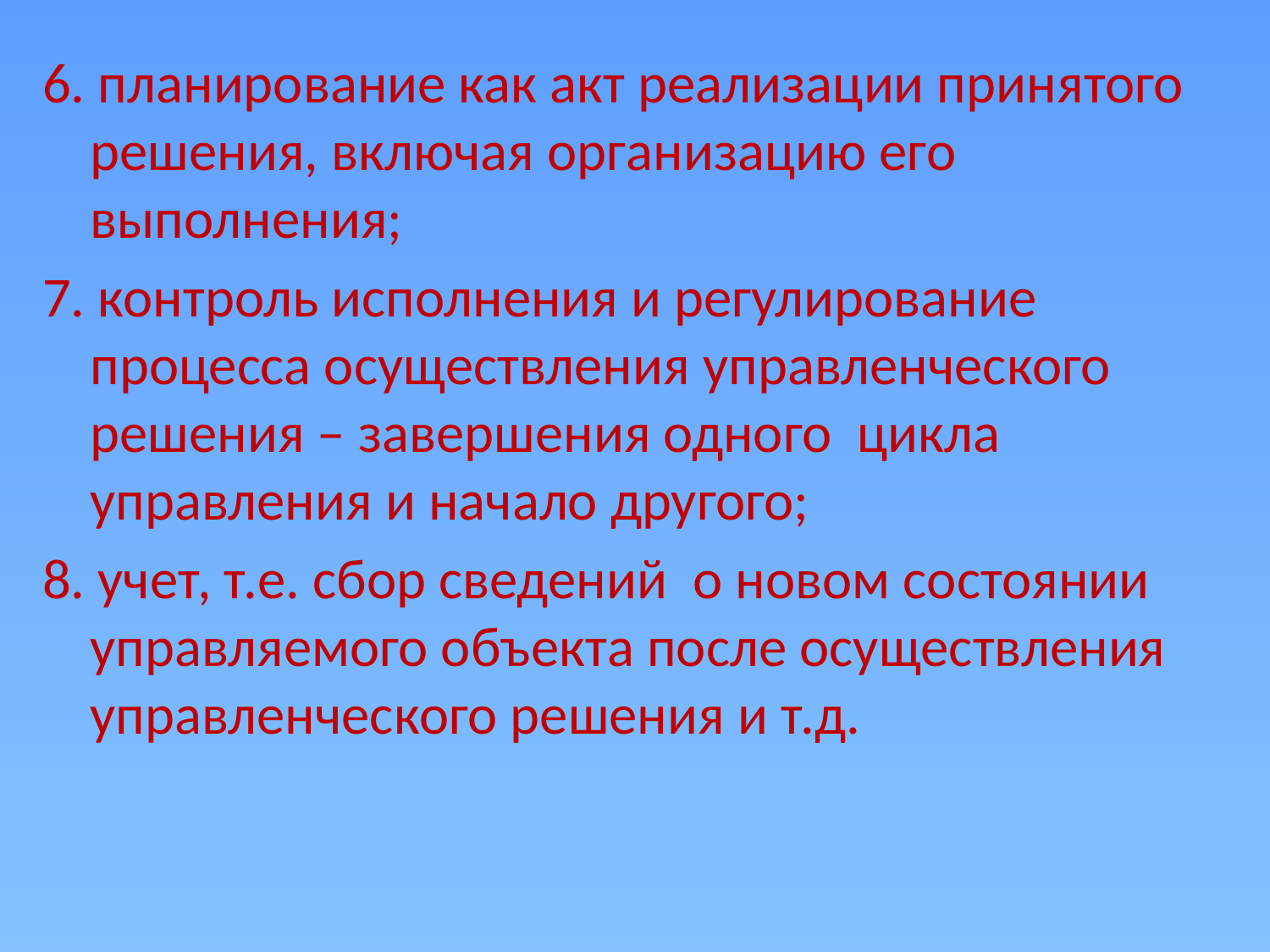

6. планирование как акт реализации принятого решения, включая организацию его выполнения;
7. контроль исполнения и регулирование процесса осуществления управленческого решения – завершения одного  цикла управления и начало другого;
8. учет, т.е. сбор сведений  о новом состоянии управляемого объекта после осуществления управленческого решения и т.д.